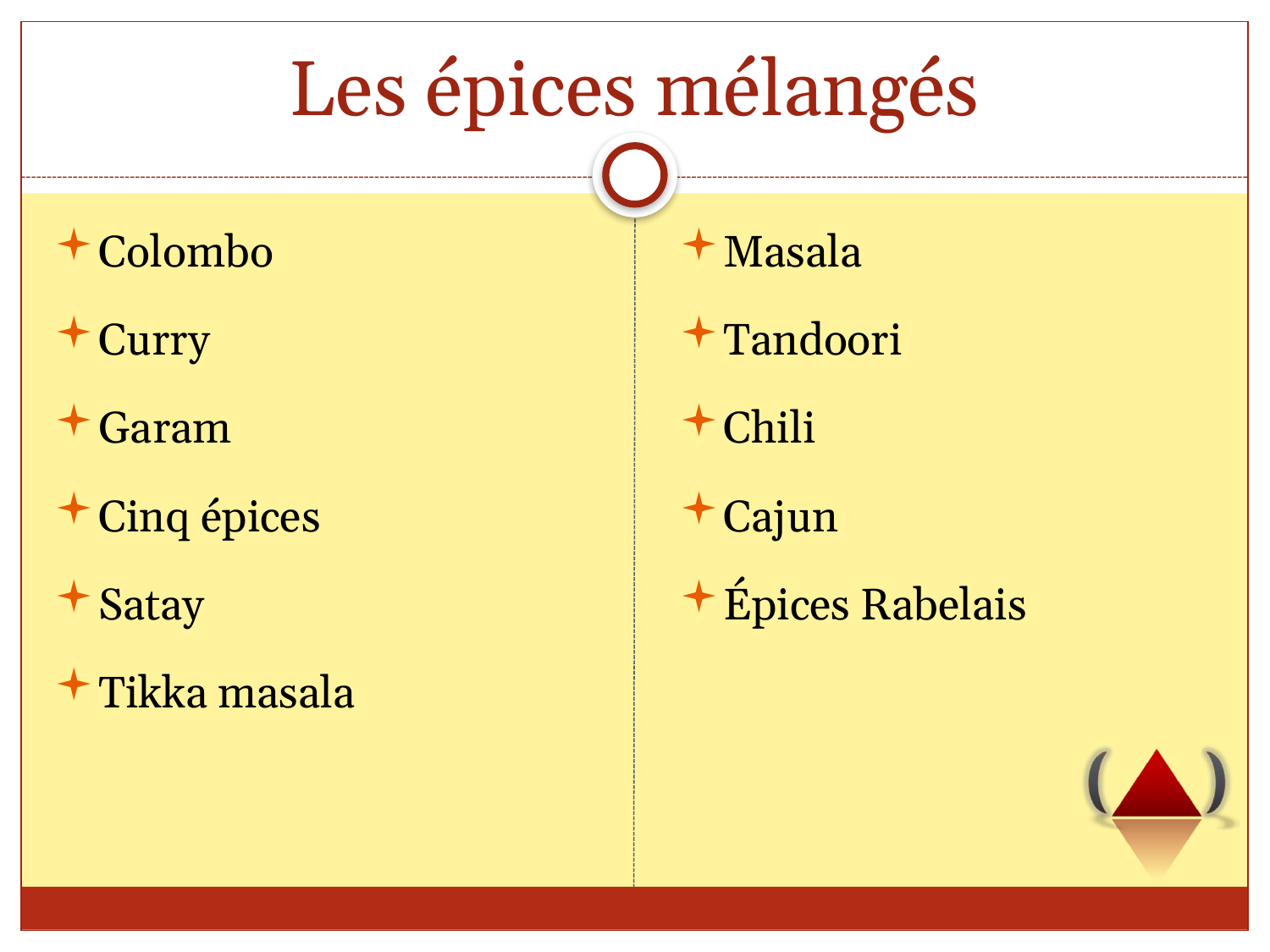

# Les épices mélangés
Colombo
Curry
Garam
Cinq épices
Satay
Tikka masala
Masala
Tandoori
Chili
Cajun
Épices Rabelais